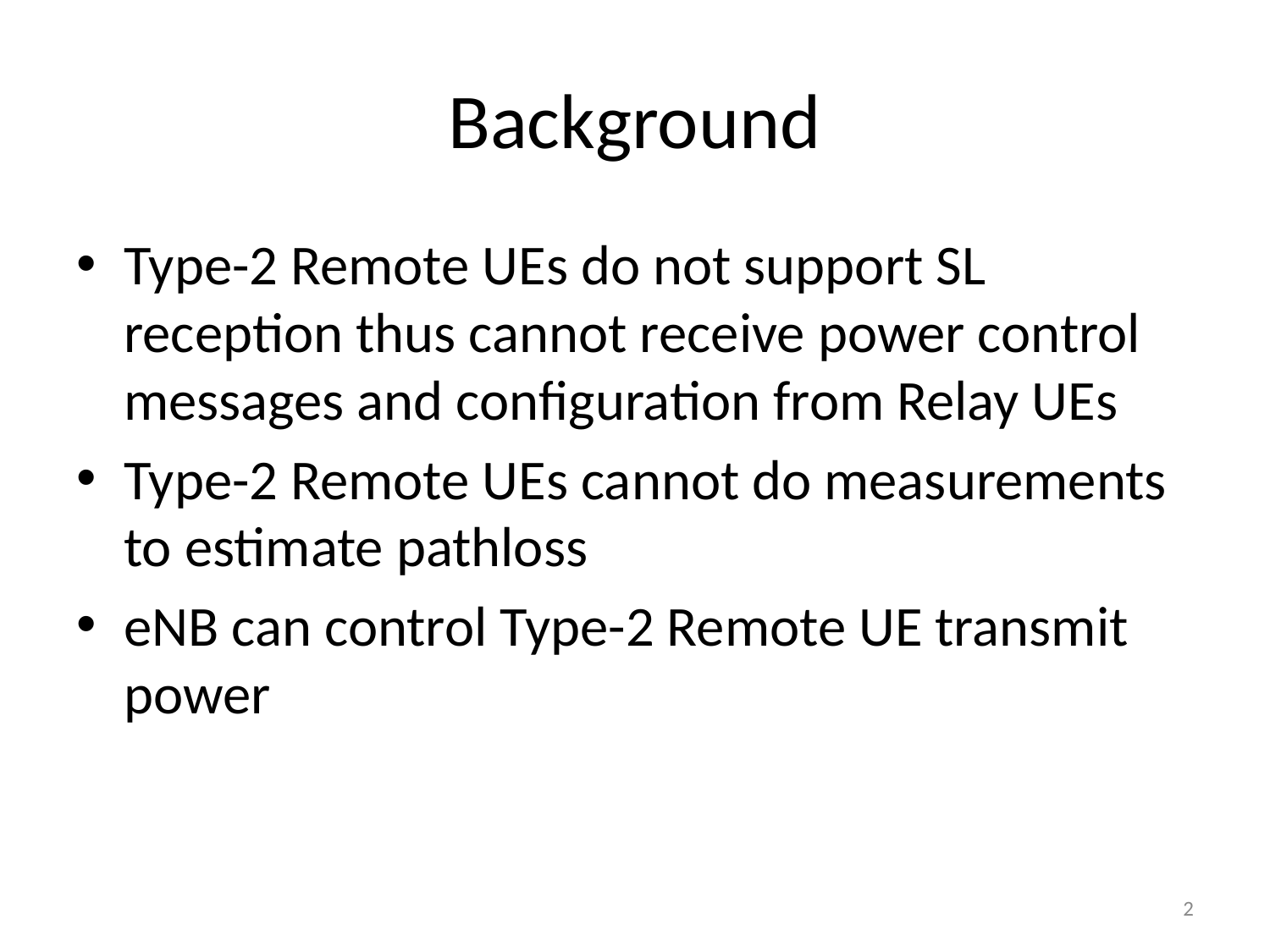

# Background
Type-2 Remote UEs do not support SL reception thus cannot receive power control messages and configuration from Relay UEs
Type-2 Remote UEs cannot do measurements to estimate pathloss
eNB can control Type-2 Remote UE transmit power
2